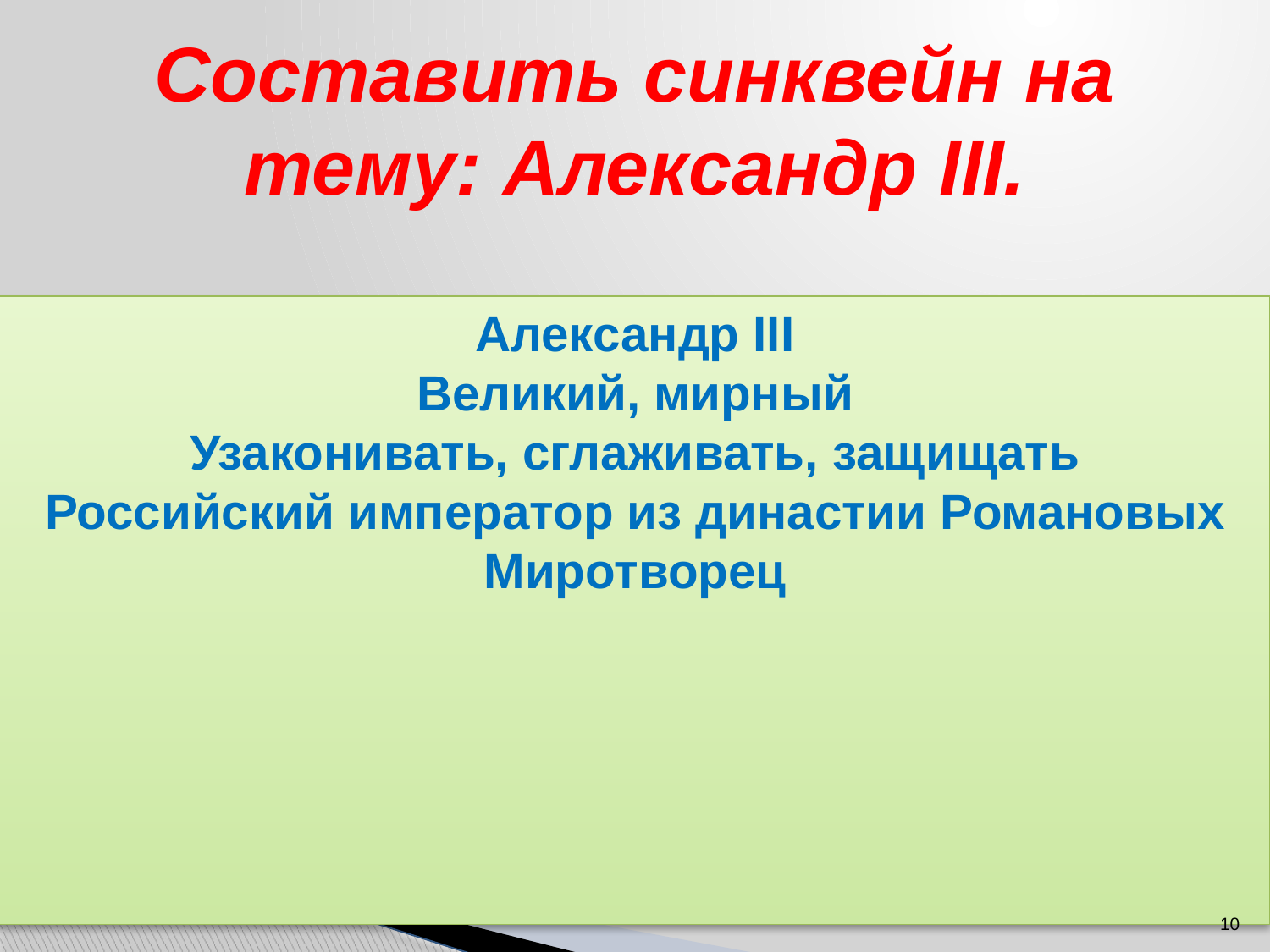

# Составить синквейн на тему: Александр III.
Александр III
Великий, мирный
Узаконивать, сглаживать, защищать
Российский император из династии Романовых
Миротворец

10